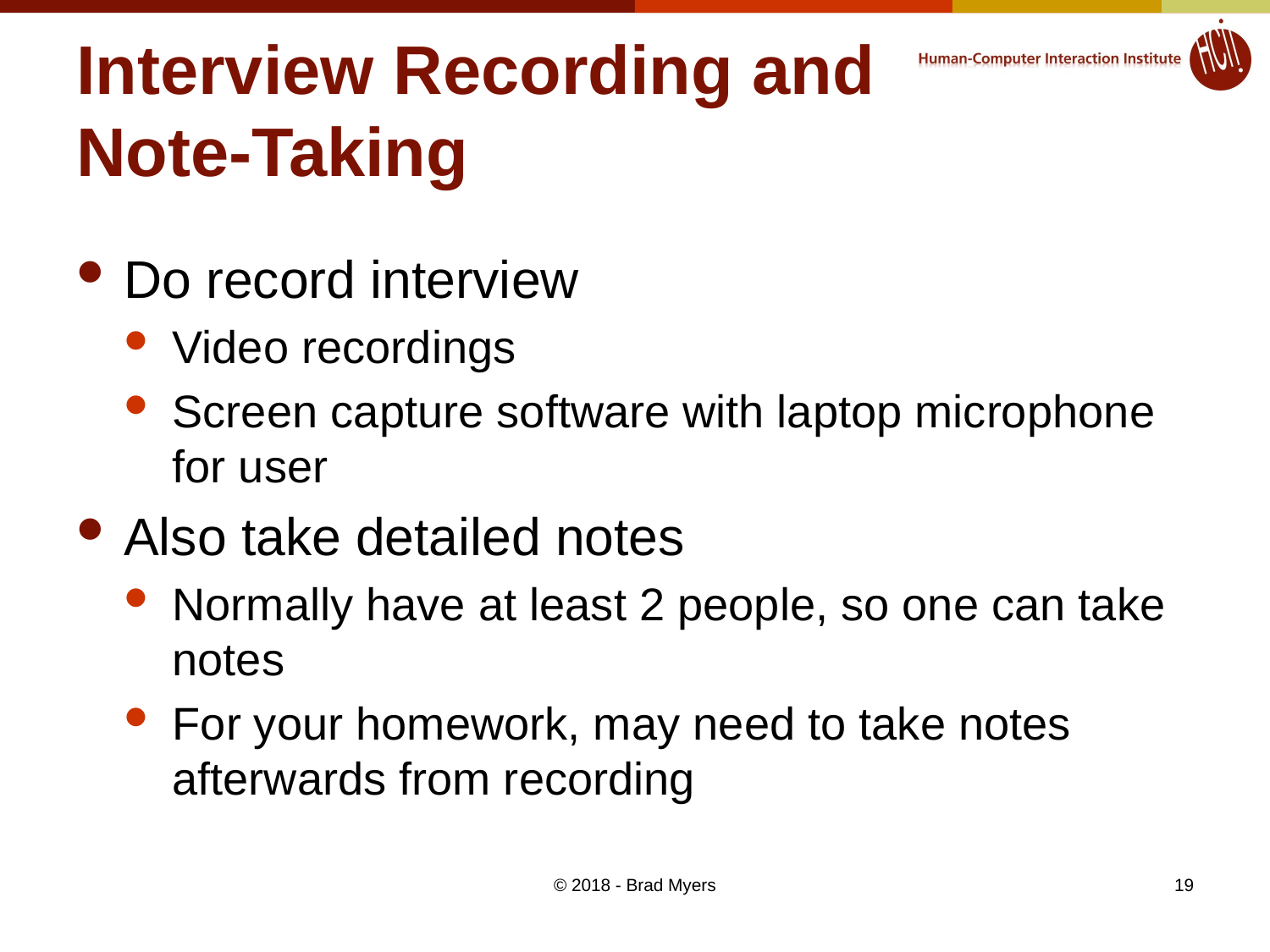

# Interview Recording and Note-Taking
Do record interview
Video recordings
Screen capture software with laptop microphone for user
Also take detailed notes
Normally have at least 2 people, so one can take notes
For your homework, may need to take notes afterwards from recording
© 2018 - Brad Myers
19